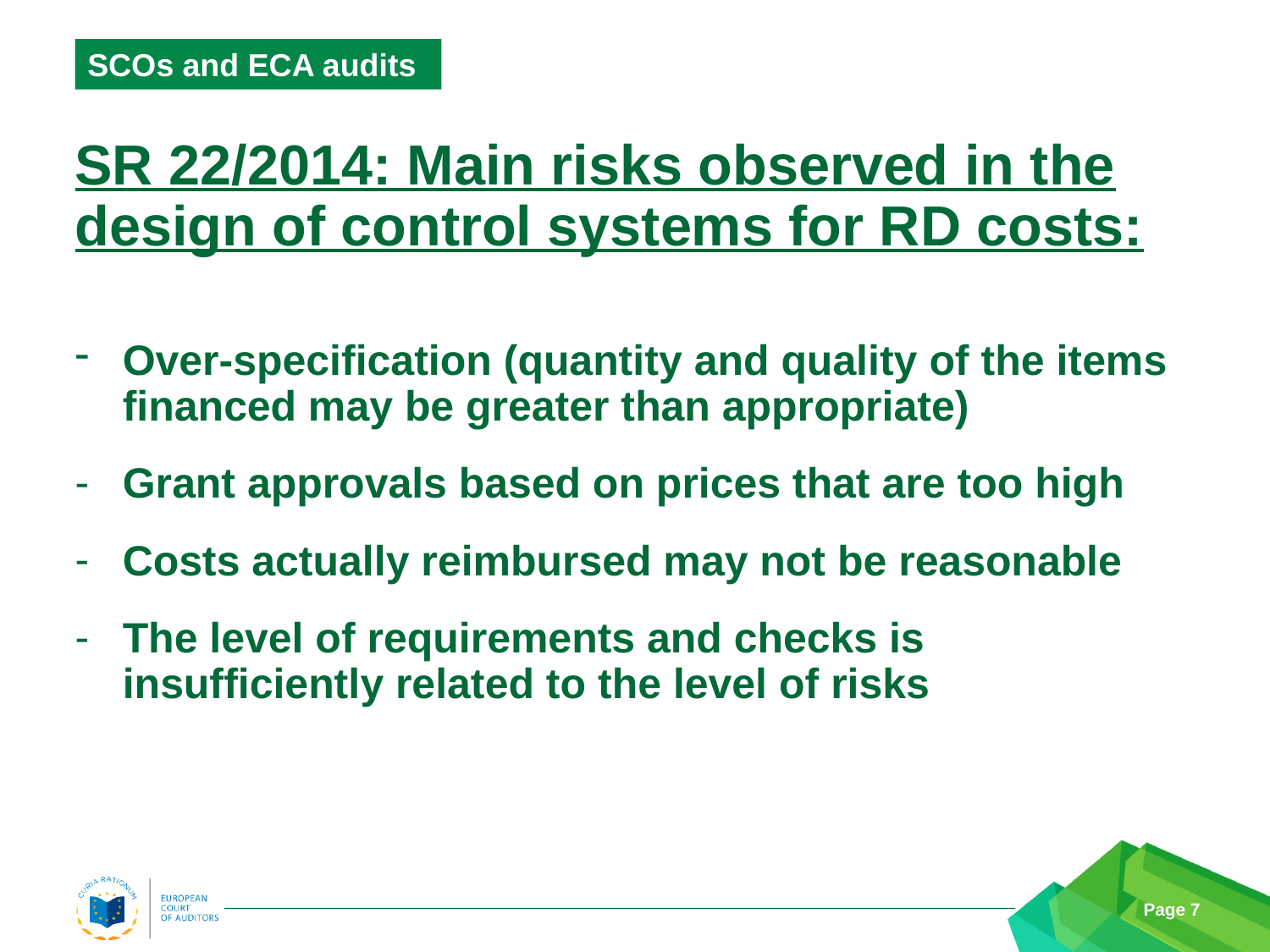

SCOs and ECA audits
SR 22/2014: Main risks observed in the design of control systems for RD costs:

Over-specification (quantity and quality of the items financed may be greater than appropriate)
Grant approvals based on prices that are too high
Costs actually reimbursed may not be reasonable
The level of requirements and checks is insufficiently related to the level of risks

Page 7